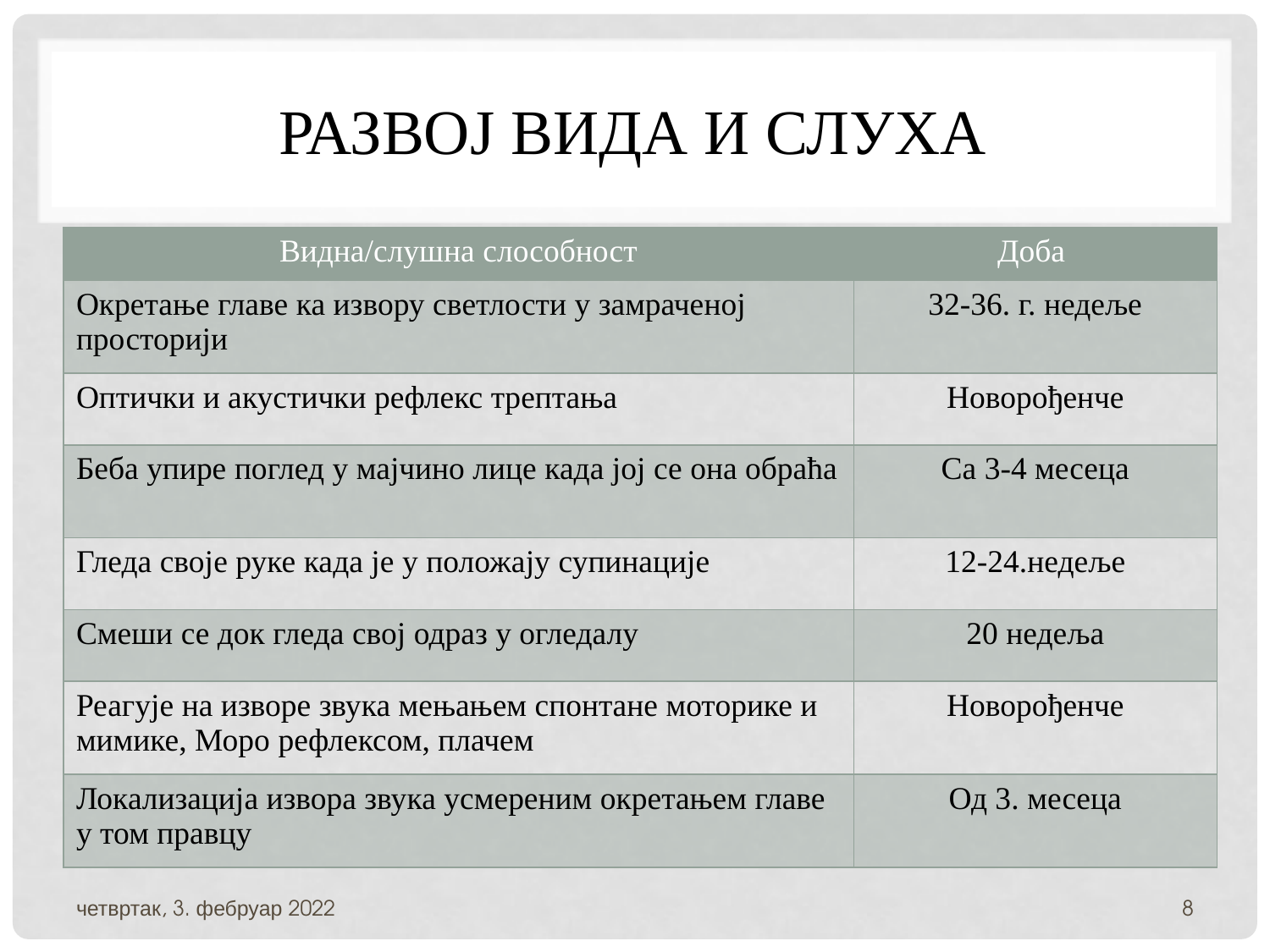

# Развој вида и слуха
| Видна/слушна слособност | Доба |
| --- | --- |
| Окретање главе ка извору светлости у замраченој просторији | 32-36. г. недеље |
| Оптички и акустички рефлекс трептања | Новорођенче |
| Беба упире поглед у мајчино лице када јој се она обраћа | Са 3-4 месеца |
| Гледа своје руке када је у положају супинације | 12-24.недеље |
| Смеши се док гледа свој одраз у огледалу | 20 недеља |
| Реагује на изворе звука мењањем спонтане моторике и мимике, Моро рефлексом, плачем | Новорођенче |
| Локализација извора звука усмереним окретањем главе у том правцу | Од 3. месеца |

четвртак, 3. фебруар 2022
8